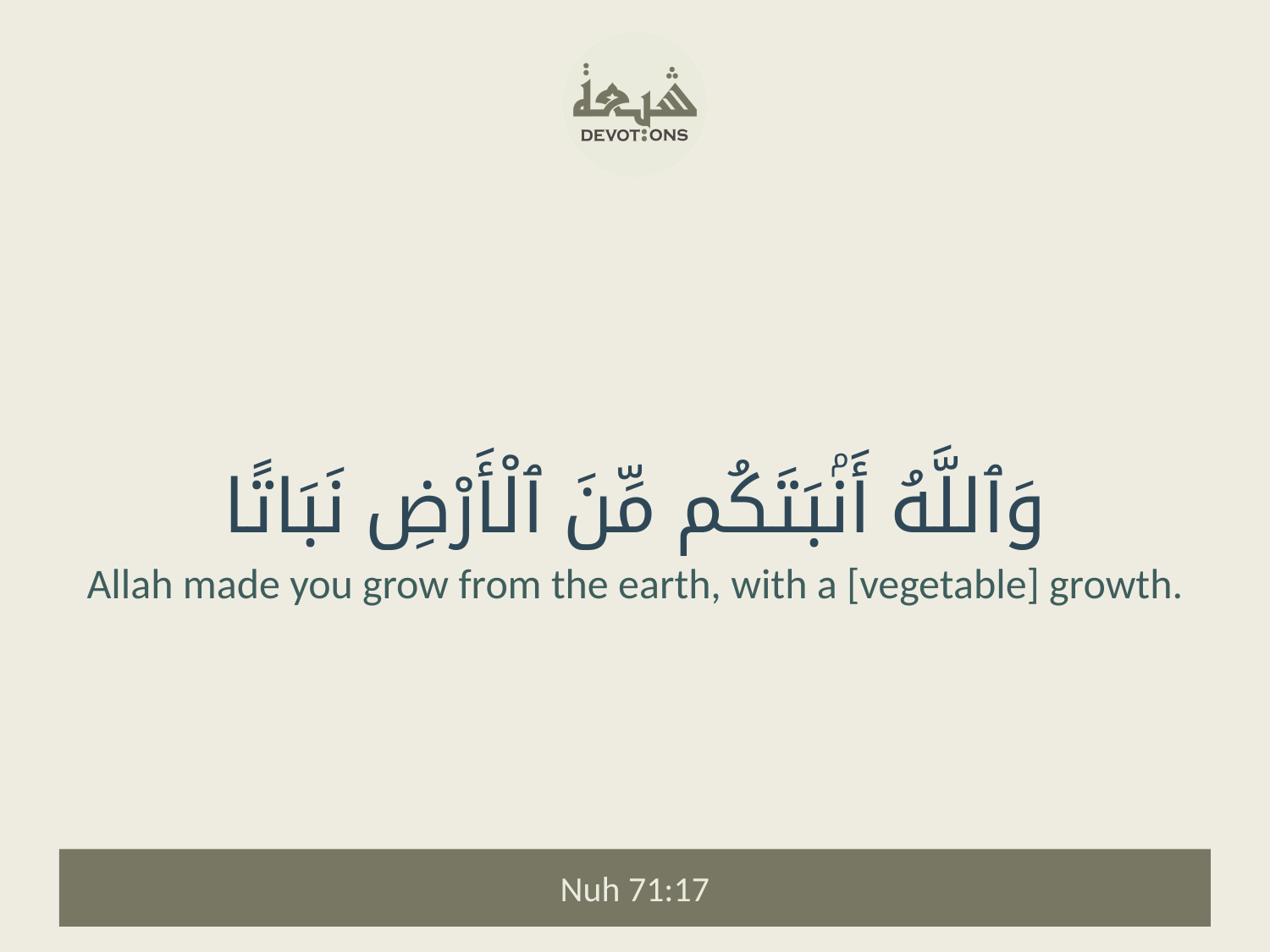

وَٱللَّهُ أَنۢبَتَكُم مِّنَ ٱلْأَرْضِ نَبَاتًا
Allah made you grow from the earth, with a [vegetable] growth.
Nuh 71:17